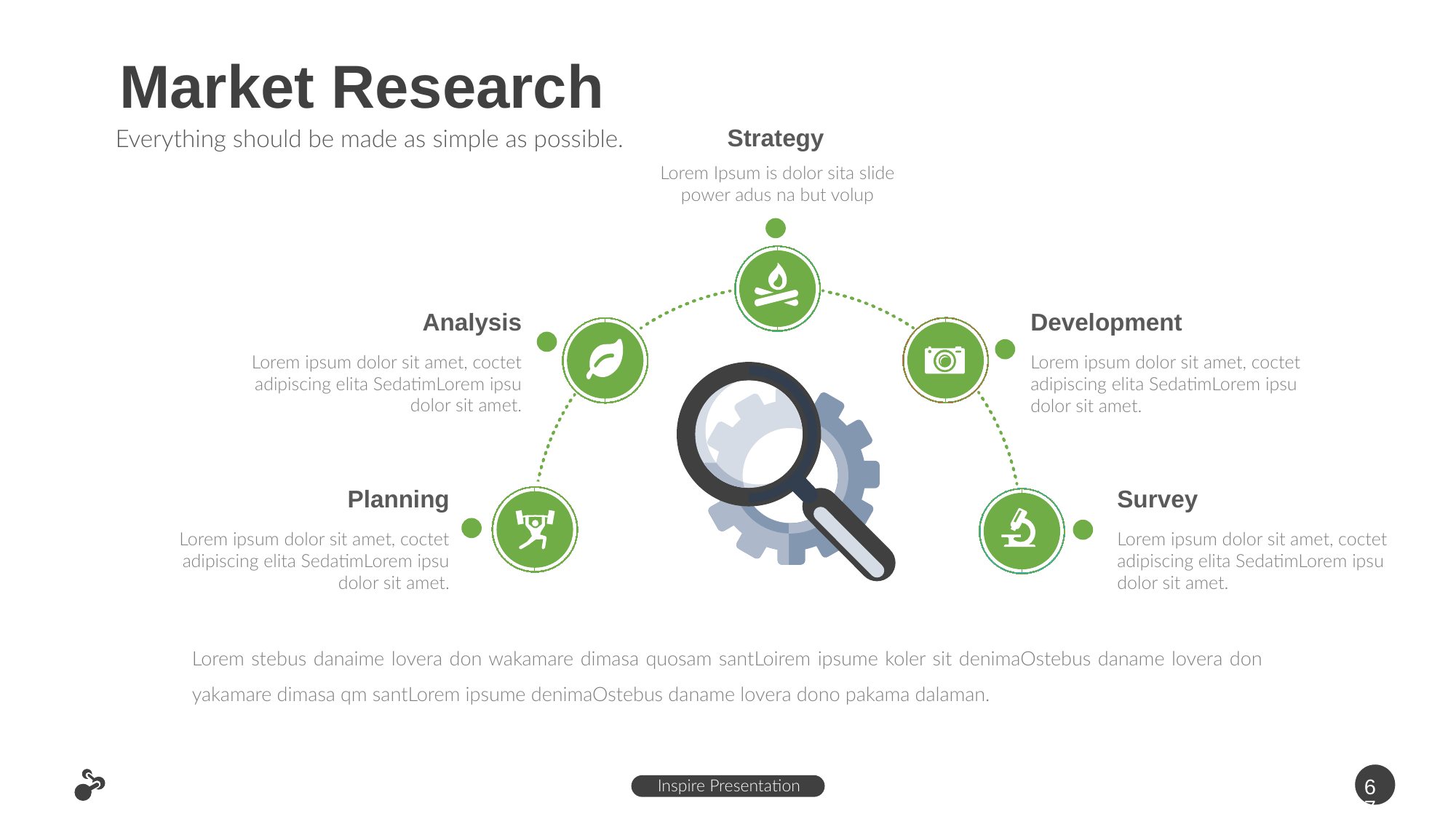

Market Research
Everything should be made as simple as possible.
Strategy
Lorem Ipsum is dolor sita slide power adus na but volup

Analysis
Lorem ipsum dolor sit amet, coctet adipiscing elita SedatimLorem ipsu dolor sit amet.
Development
Lorem ipsum dolor sit amet, coctet adipiscing elita SedatimLorem ipsu dolor sit amet.

Planning
Lorem ipsum dolor sit amet, coctet adipiscing elita SedatimLorem ipsu dolor sit amet.
Survey
Lorem ipsum dolor sit amet, coctet adipiscing elita SedatimLorem ipsu dolor sit amet.

Lorem stebus danaime lovera don wakamare dimasa quosam santLoirem ipsume koler sit denimaOstebus daname lovera don yakamare dimasa qm santLorem ipsume denimaOstebus daname lovera dono pakama dalaman.

67

Inspire Presentation